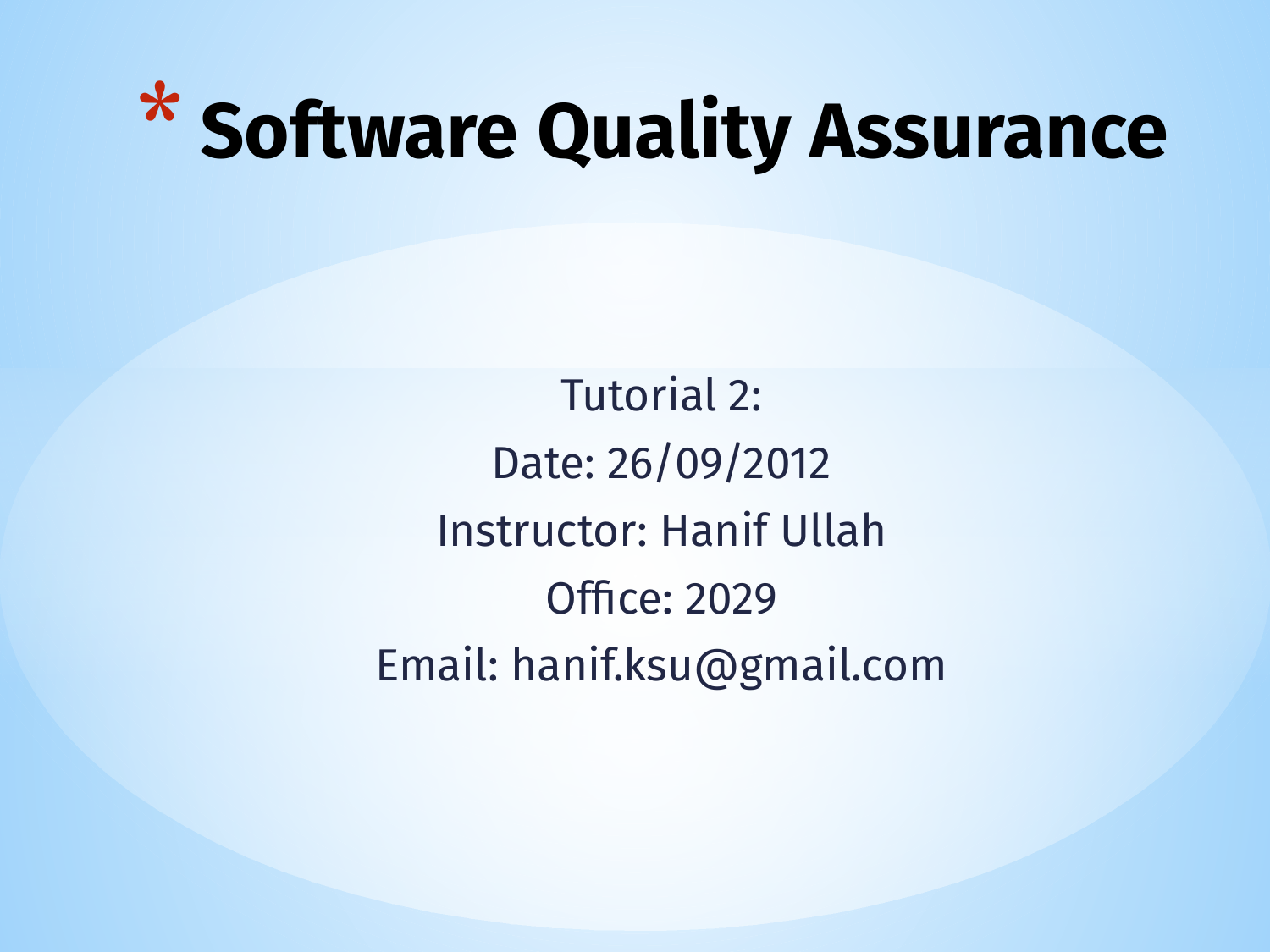

# Software Quality Assurance
Tutorial 2:
Date: 26/09/2012
Instructor: Hanif Ullah
Office: 2029
Email: hanif.ksu@gmail.com